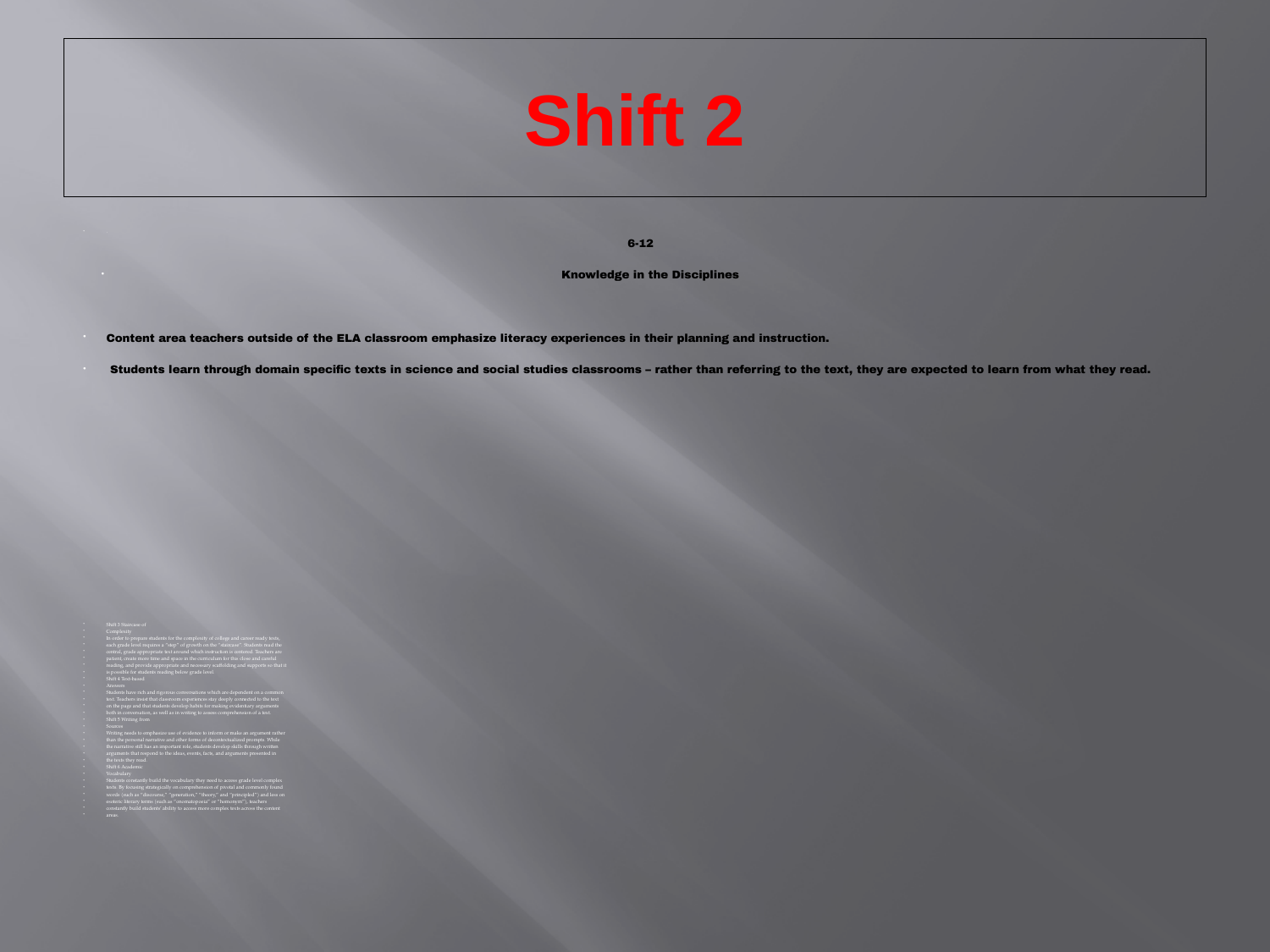

# Shift 2
.
 6-12

Knowledge in the Disciplines

Content area teachers outside of the ELA classroom emphasize literacy experiences in their planning and instruction.

 Students learn through domain specific texts in science and social studies classrooms – rather than referring to the text, they are expected to learn from what they read.

Shift 3 Staircase of
Complexity
In order to prepare students for the complexity of college and career ready texts,
each grade level requires a “step” of growth on the “staircase”. Students read the
central, grade appropriate text around which instruction is centered. Teachers are
patient, create more time and space in the curriculum for this close and careful
reading, and provide appropriate and necessary scaffolding and supports so that it
is possible for students reading below grade level.
Shift 4 Text-based
Answers
Students have rich and rigorous conversations which are dependent on a common
text. Teachers insist that classroom experiences stay deeply connected to the text
on the page and that students develop habits for making evidentiary arguments
both in conversation, as well as in writing to assess comprehension of a text.
Shift 5 Writing from
Sources
Writing needs to emphasize use of evidence to inform or make an argument rather
than the personal narrative and other forms of decontextualized prompts. While
the narrative still has an important role, students develop skills through written
arguments that respond to the ideas, events, facts, and arguments presented in
the texts they read.
Shift 6 Academic
Vocabulary
Students constantly build the vocabulary they need to access grade level complex
texts. By focusing strategically on comprehension of pivotal and commonly found
words (such as “discourse,” “generation,” “theory,” and “principled”) and less on
esoteric literary terms (such as “onomatopoeia” or “homonym”), teachers
constantly build students’ ability to access more complex texts across the content
areas.